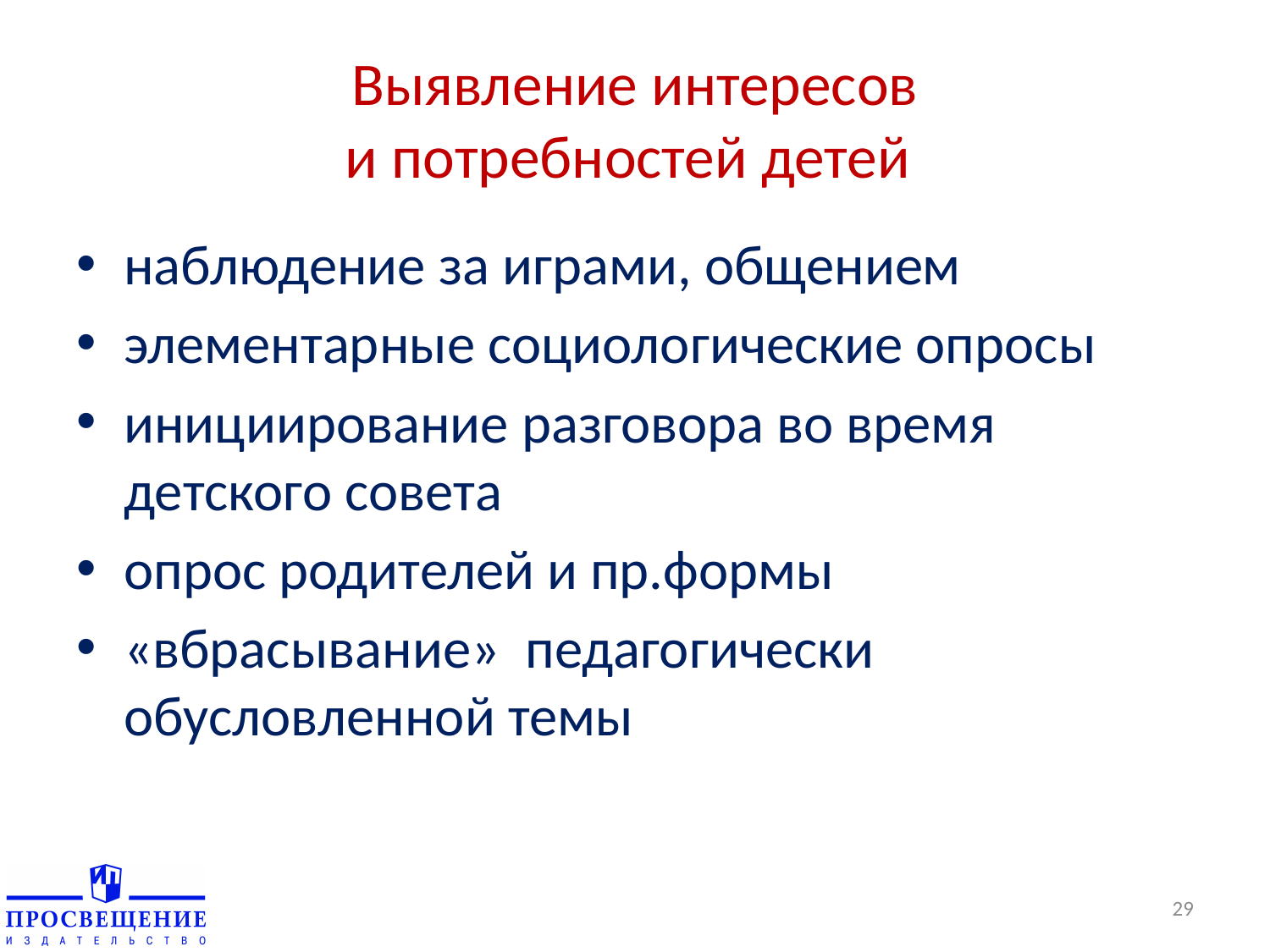

# Выявление интересов и потребностей детей
наблюдение за играми, общением
элементарные социологические опросы
инициирование разговора во время детского совета
опрос родителей и пр.формы
«вбрасывание»  педагогически обусловленной темы
29